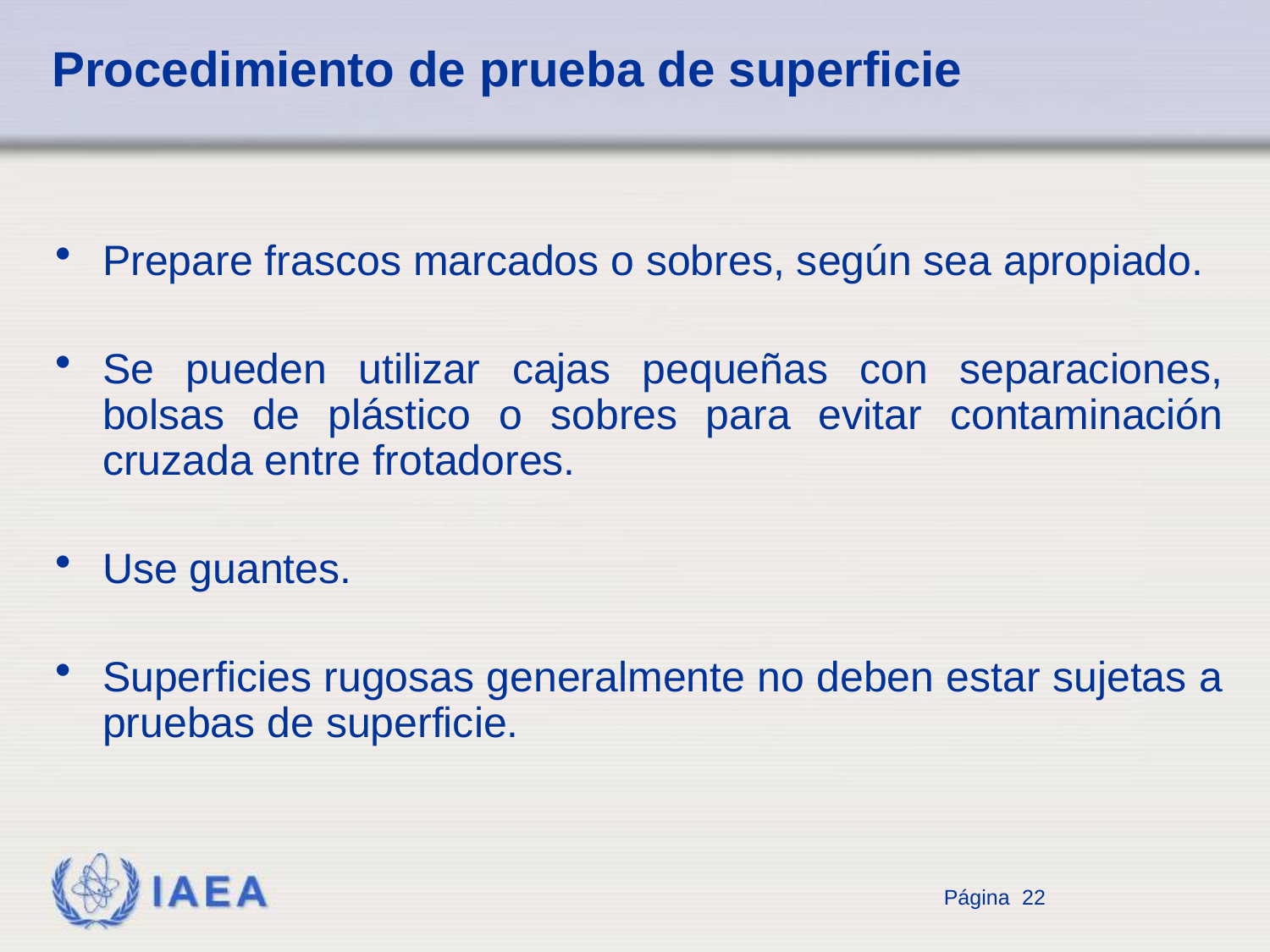

# Procedimiento de prueba de superficie
Prepare frascos marcados o sobres, según sea apropiado.

Se pueden utilizar cajas pequeñas con separaciones, bolsas de plástico o sobres para evitar contaminación cruzada entre frotadores.

Use guantes.

Superficies rugosas generalmente no deben estar sujetas a pruebas de superficie.